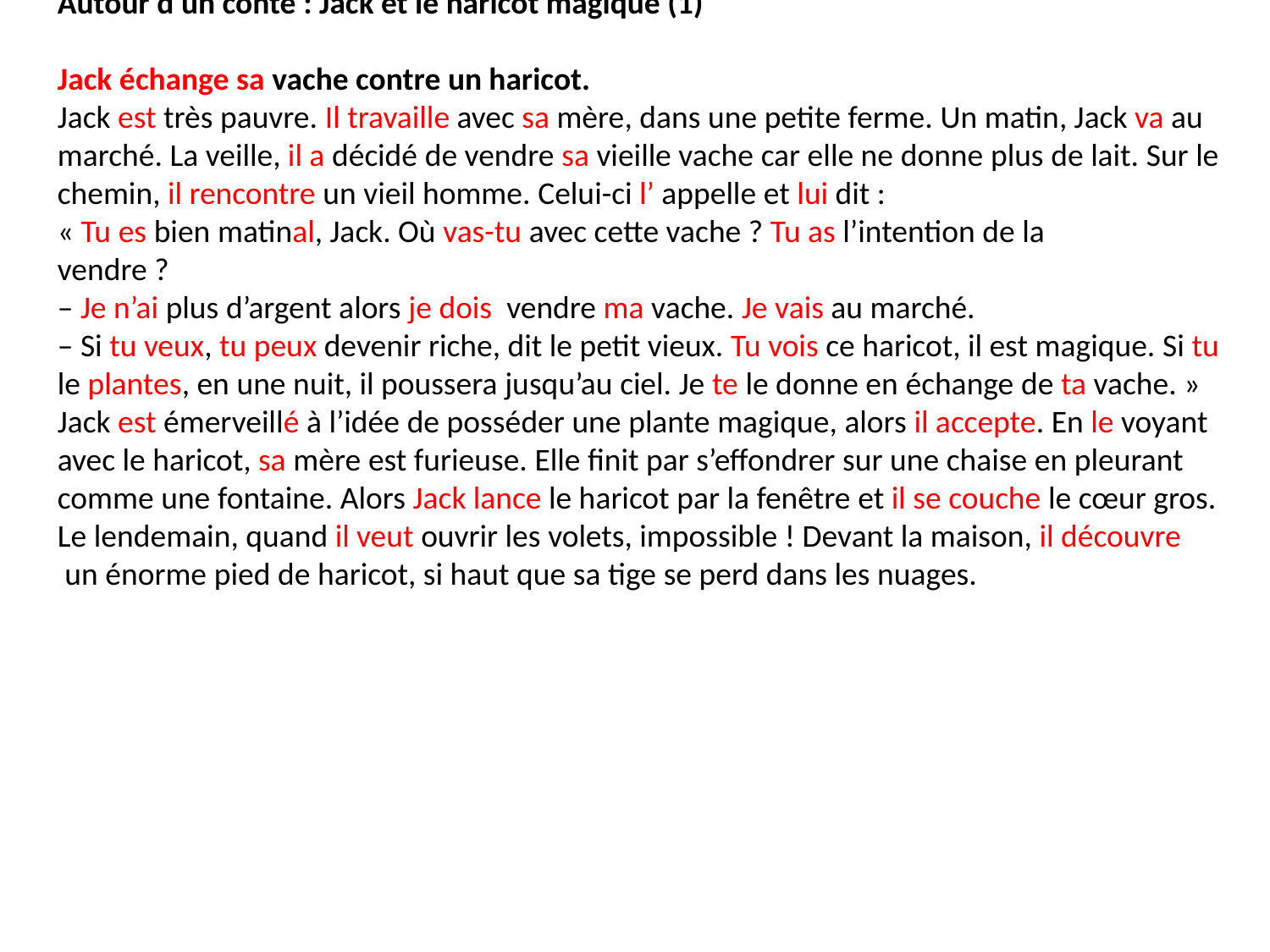

Autour d’un conte : Jack et le haricot magique (1)

Jack échange sa vache contre un haricot.
Jack est très pauvre. Il travaille avec sa mère, dans une petite ferme. Un matin, Jack va au marché. La veille, il a décidé de vendre sa vieille vache car elle ne donne plus de lait. Sur le chemin, il rencontre un vieil homme. Celui-ci l’ appelle et lui dit :
« Tu es bien matinal, Jack. Où vas-tu avec cette vache ? Tu as l’intention de la
vendre ?
– Je n’ai plus d’argent alors je dois  vendre ma vache. Je vais au marché.
– Si tu veux, tu peux devenir riche, dit le petit vieux. Tu vois ce haricot, il est magique. Si tu le plantes, en une nuit, il poussera jusqu’au ciel. Je te le donne en échange de ta vache. »
Jack est émerveillé à l’idée de posséder une plante magique, alors il accepte. En le voyant avec le haricot, sa mère est furieuse. Elle finit par s’effondrer sur une chaise en pleurant comme une fontaine. Alors Jack lance le haricot par la fenêtre et il se couche le cœur gros. Le lendemain, quand il veut ouvrir les volets, impossible ! Devant la maison, il découvre
 un énorme pied de haricot, si haut que sa tige se perd dans les nuages.